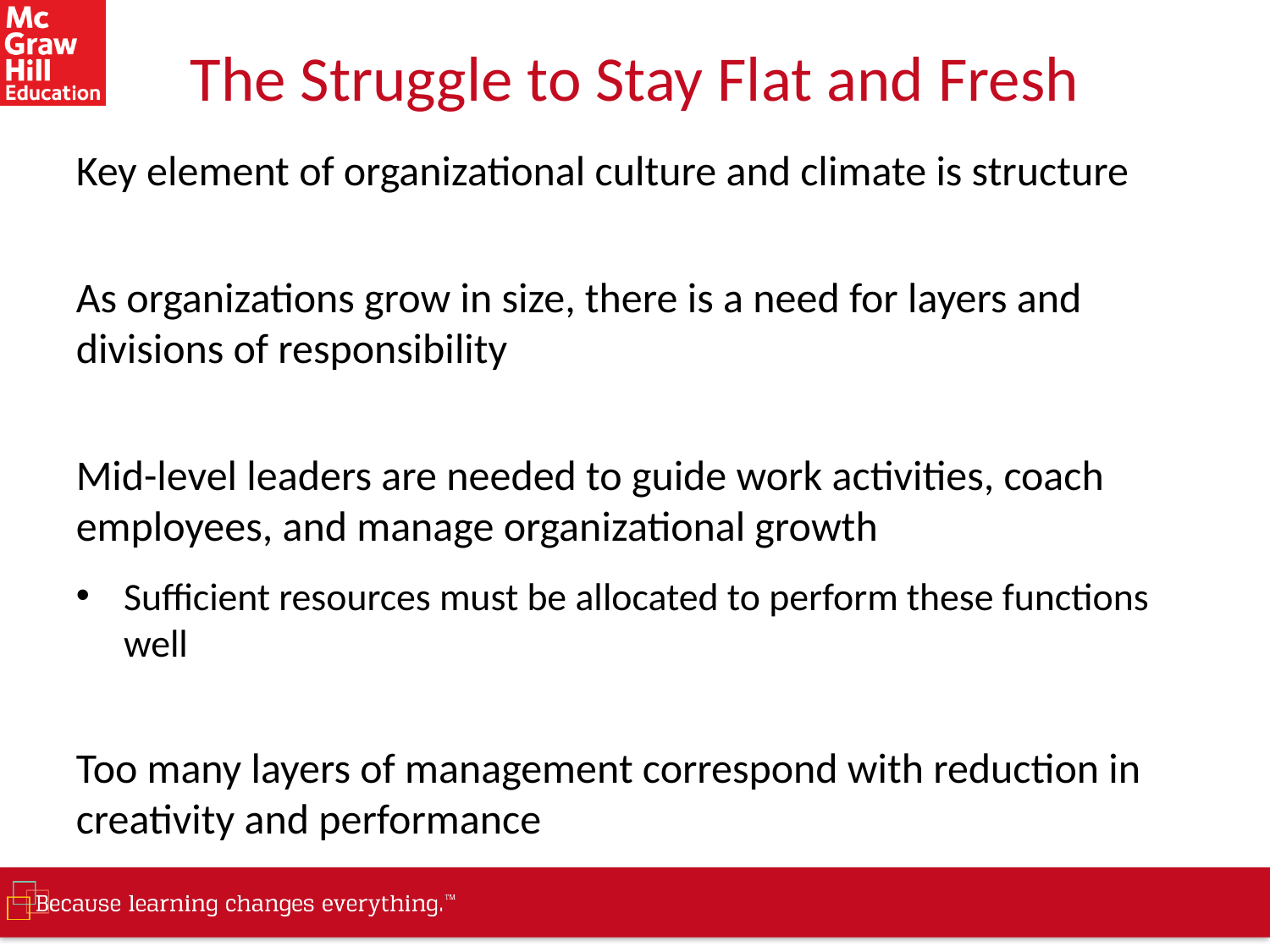

# The Struggle to Stay Flat and Fresh
Key element of organizational culture and climate is structure

As organizations grow in size, there is a need for layers and divisions of responsibility

Mid-level leaders are needed to guide work activities, coach employees, and manage organizational growth
Sufficient resources must be allocated to perform these functions well

Too many layers of management correspond with reduction in creativity and performance